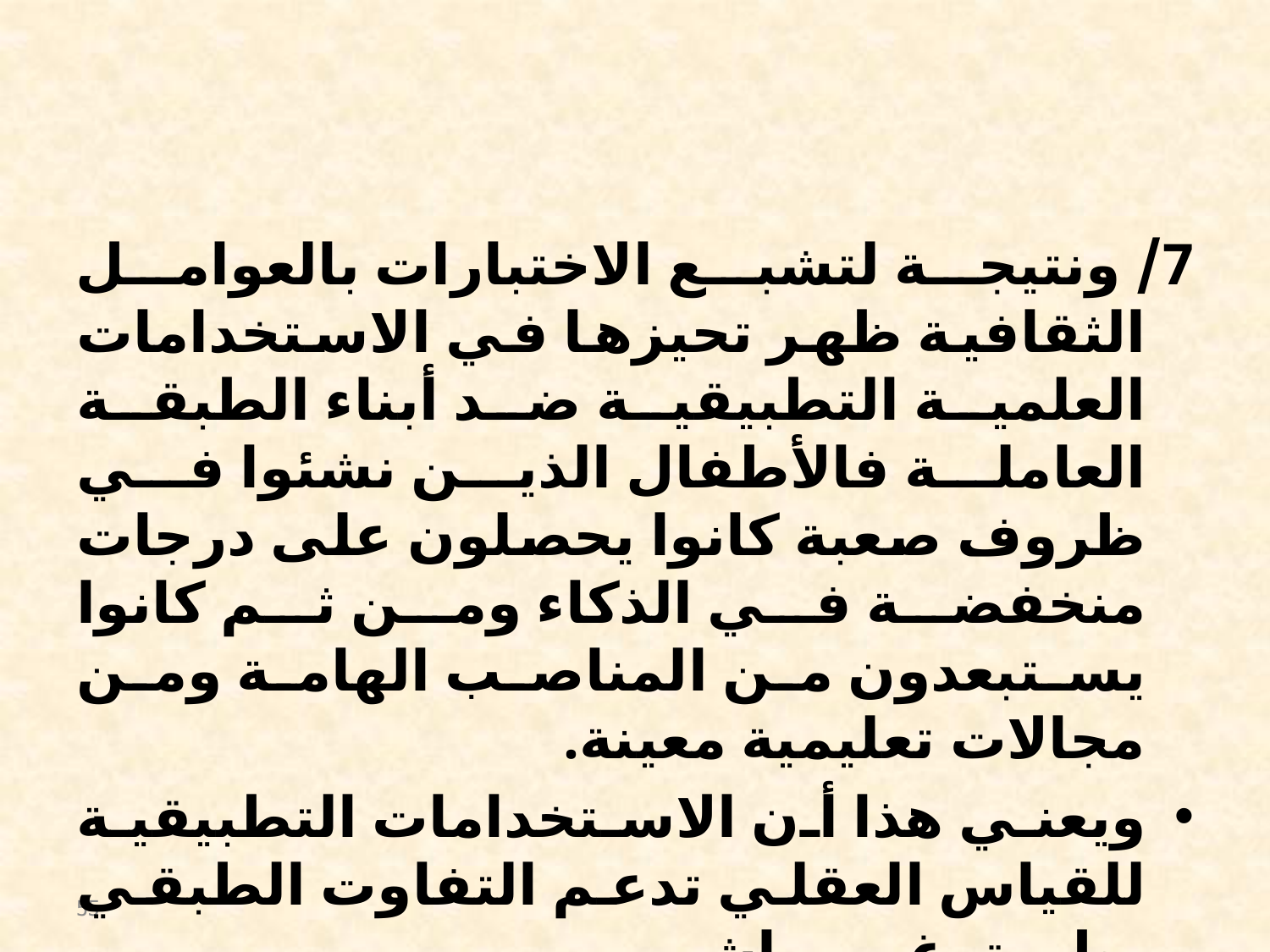

#
7/ ونتيجة لتشبع الاختبارات بالعوامل الثقافية ظهر تحيزها في الاستخدامات العلمية التطبيقية ضد أبناء الطبقة العاملة فالأطفال الذين نشئوا في ظروف صعبة كانوا يحصلون على درجات منخفضة في الذكاء ومن ثم كانوا يستبعدون من المناصب الهامة ومن مجالات تعليمية معينة.
ويعني هذا أن الاستخدامات التطبيقية للقياس العقلي تدعم التفاوت الطبقي بطريق غير مباشر
55